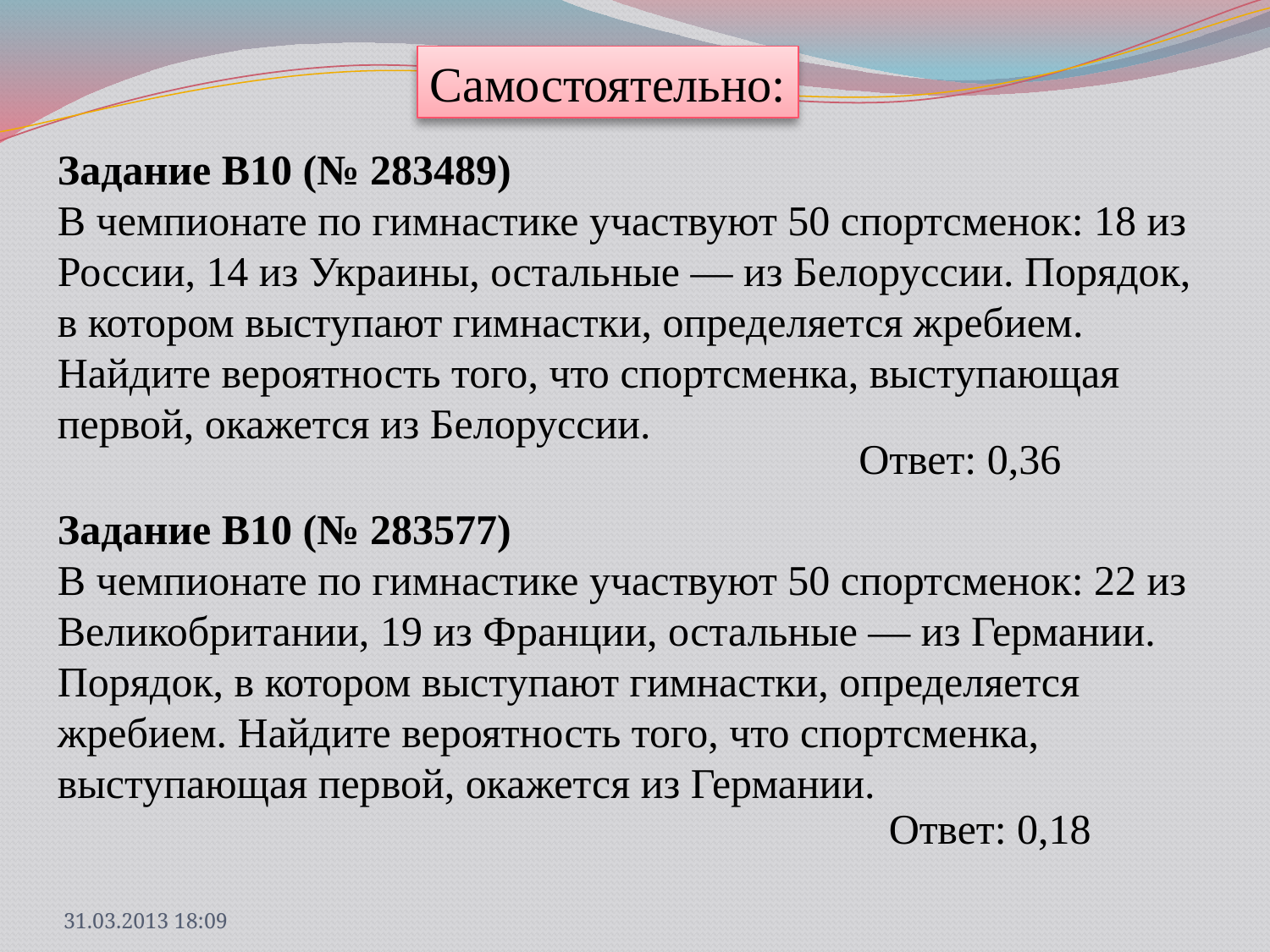

Самостоятельно:
Задание B10 (№ 283489)
В чемпионате по гимнастике участвуют 50 спортсменок: 18 из России, 14 из Украины, остальные — из Белоруссии. Порядок, в котором выступают гимнастки, определяется жребием. Найдите вероятность того, что спортсменка, выступающая первой, окажется из Белоруссии.
Ответ: 0,36
Задание B10 (№ 283577)
В чемпионате по гимнастике участвуют 50 спортсменок: 22 из Великобритании, 19 из Франции, остальные — из Германии. Порядок, в котором выступают гимнастки, определяется жребием. Найдите вероятность того, что спортсменка, выступающая первой, окажется из Германии.
Ответ: 0,18
31.03.2013 18:09